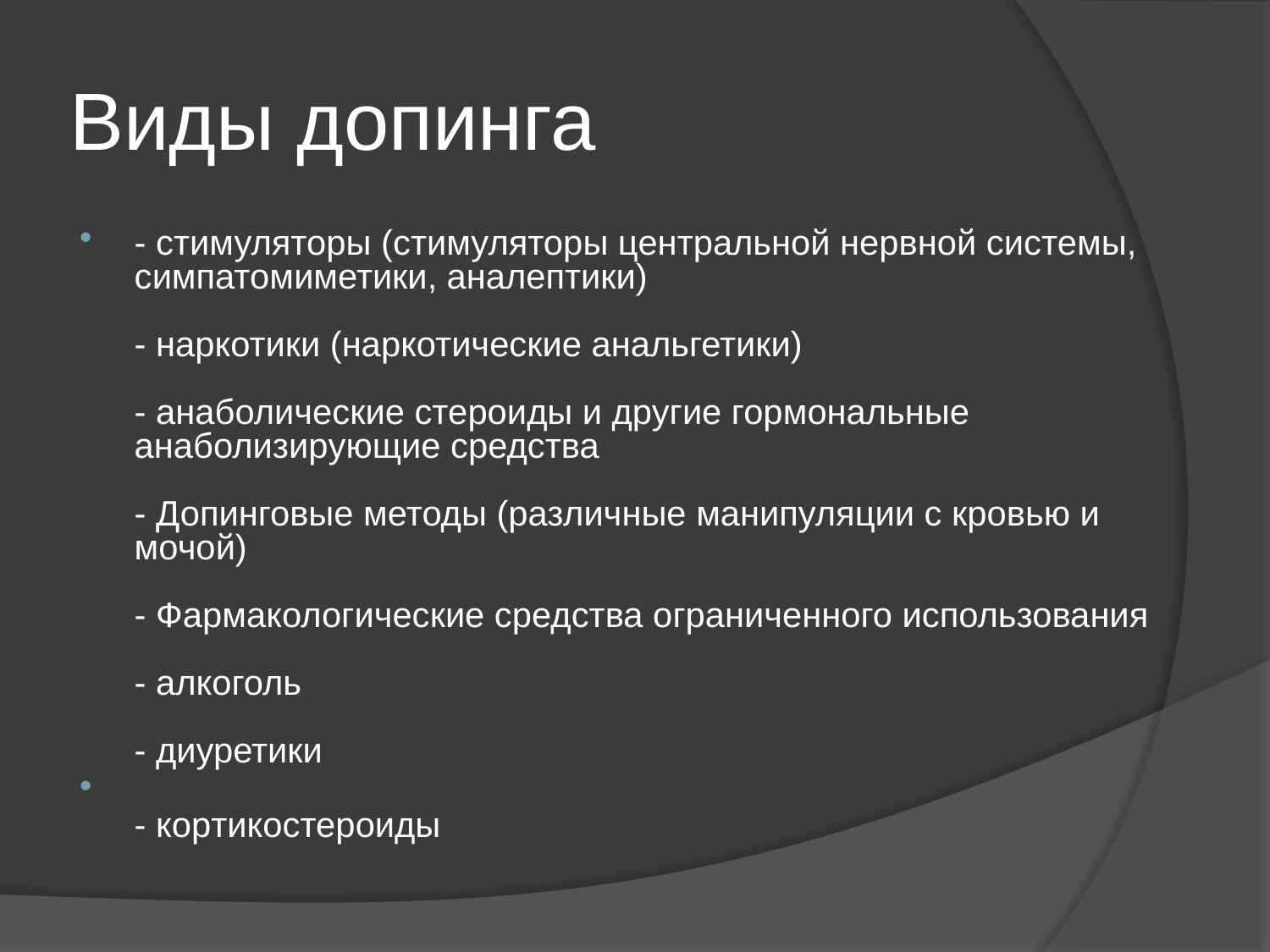

# Виды допинга
- стимуляторы (стимуляторы центральной нервной системы, симпатомиметики, аналептики)
- наркотики (наркотические анальгетики)
- анаболические стероиды и другие гормональные анаболизиpующие средства
- Допинговые методы (различные манипуляции с кровью и мочой)
- Фармакологические средства ограниченного использования
- алкоголь
- диуретики
- коpтикостеpоиды